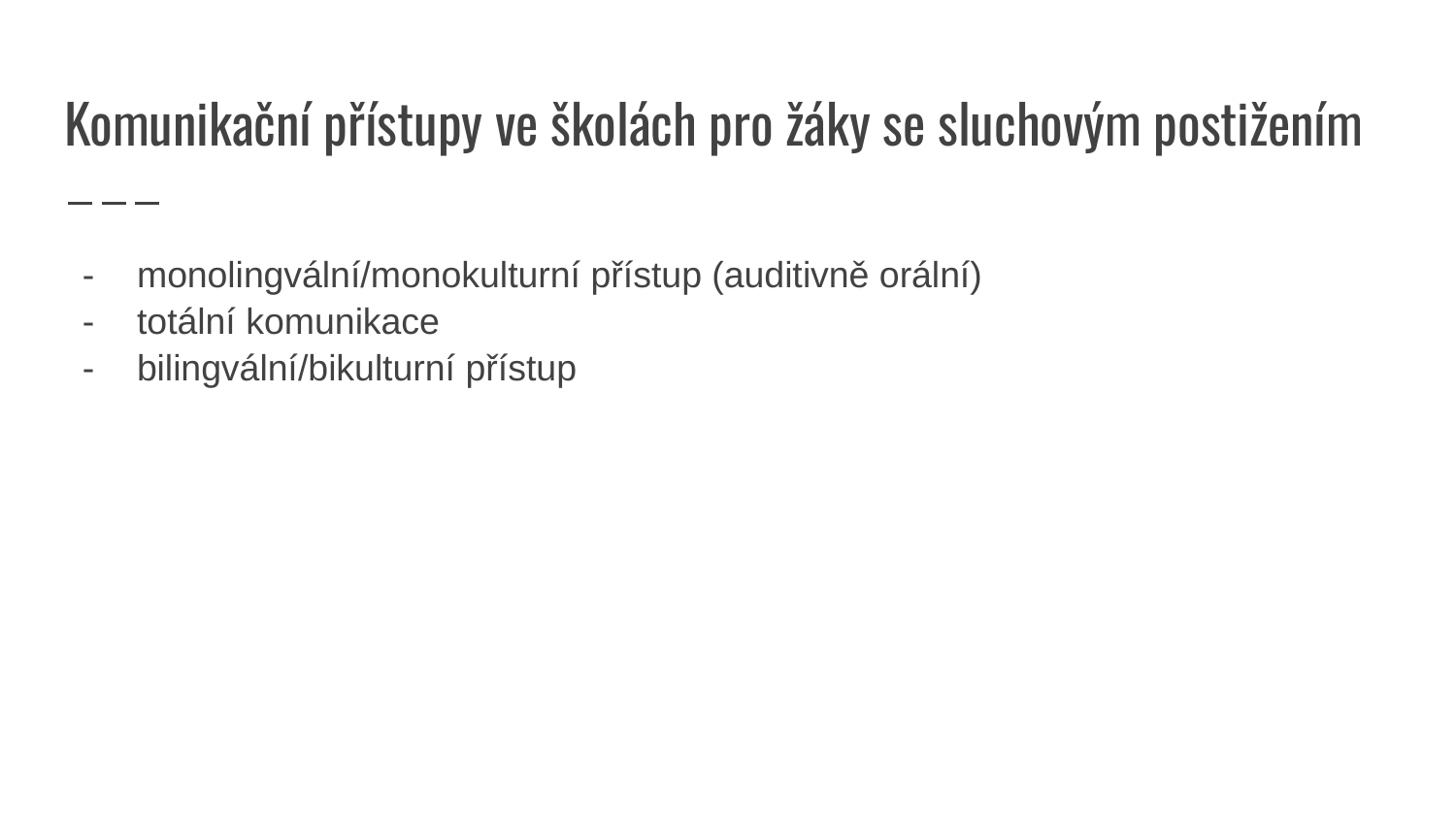

# Komunikační přístupy ve školách pro žáky se sluchovým postižením
monolingvální/monokulturní přístup (auditivně orální)
totální komunikace
bilingvální/bikulturní přístup